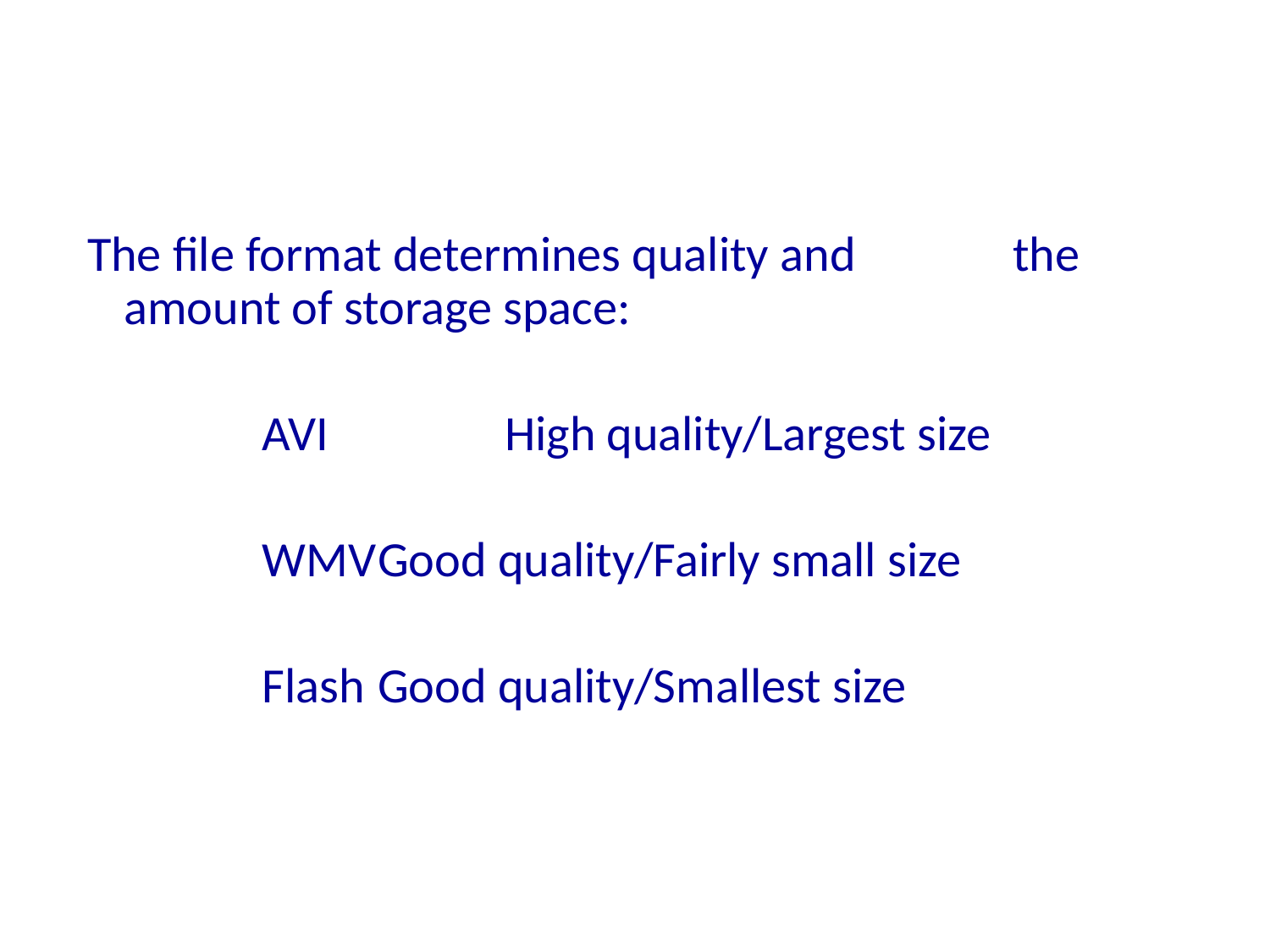

#
 The file format determines quality and 		the amount of storage space:

		 AVI		High quality/Largest size

		 WMV	Good quality/Fairly small size

		 Flash	Good quality/Smallest size